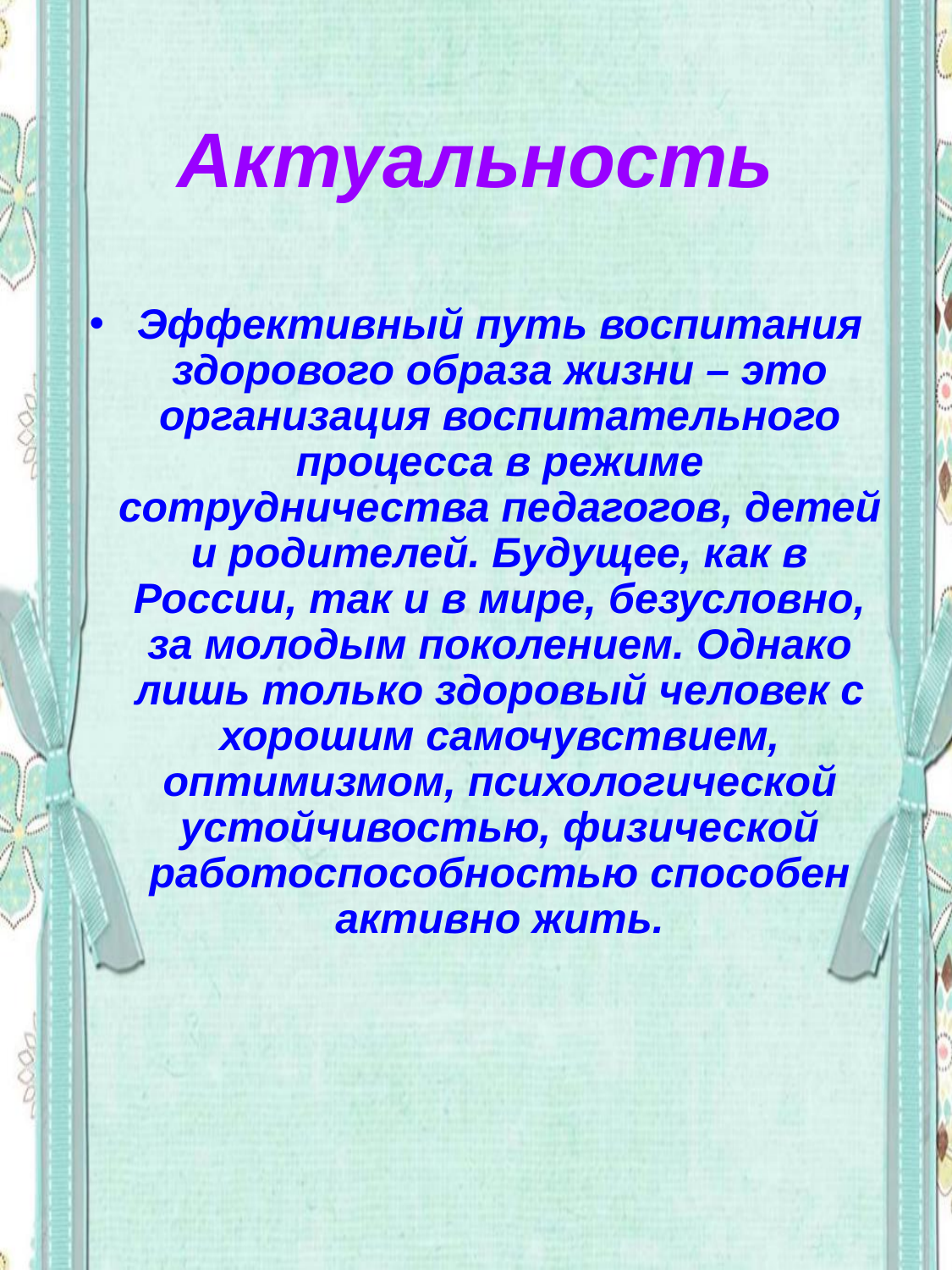

# Актуальность
Эффективный путь воспитания здорового образа жизни – это организация воспитательного процесса в режиме сотрудничества педагогов, детей и родителей. Будущее, как в России, так и в мире, безусловно, за молодым поколением. Однако лишь только здоровый человек с хорошим самочувствием, оптимизмом, психологической устойчивостью, физической работоспособностью способен активно жить.